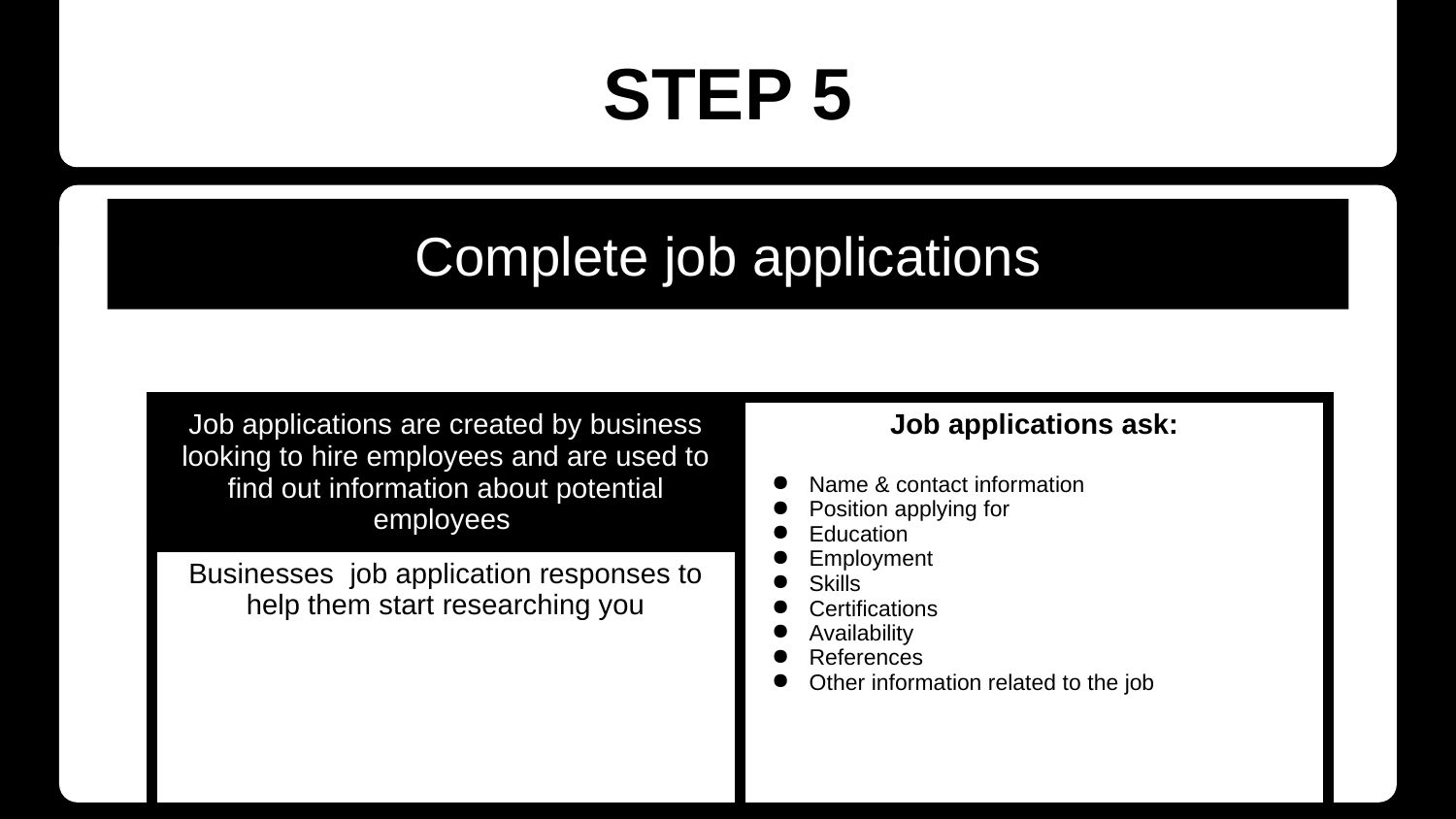

# STEP 5
Complete job applications
| Job applications are created by business looking to hire employees and are used to find out information about potential employees | Job applications ask: Name & contact information Position applying for Education Employment Skills Certifications Availability References Other information related to the job |
| --- | --- |
| Businesses job application responses to help them start researching you |  |